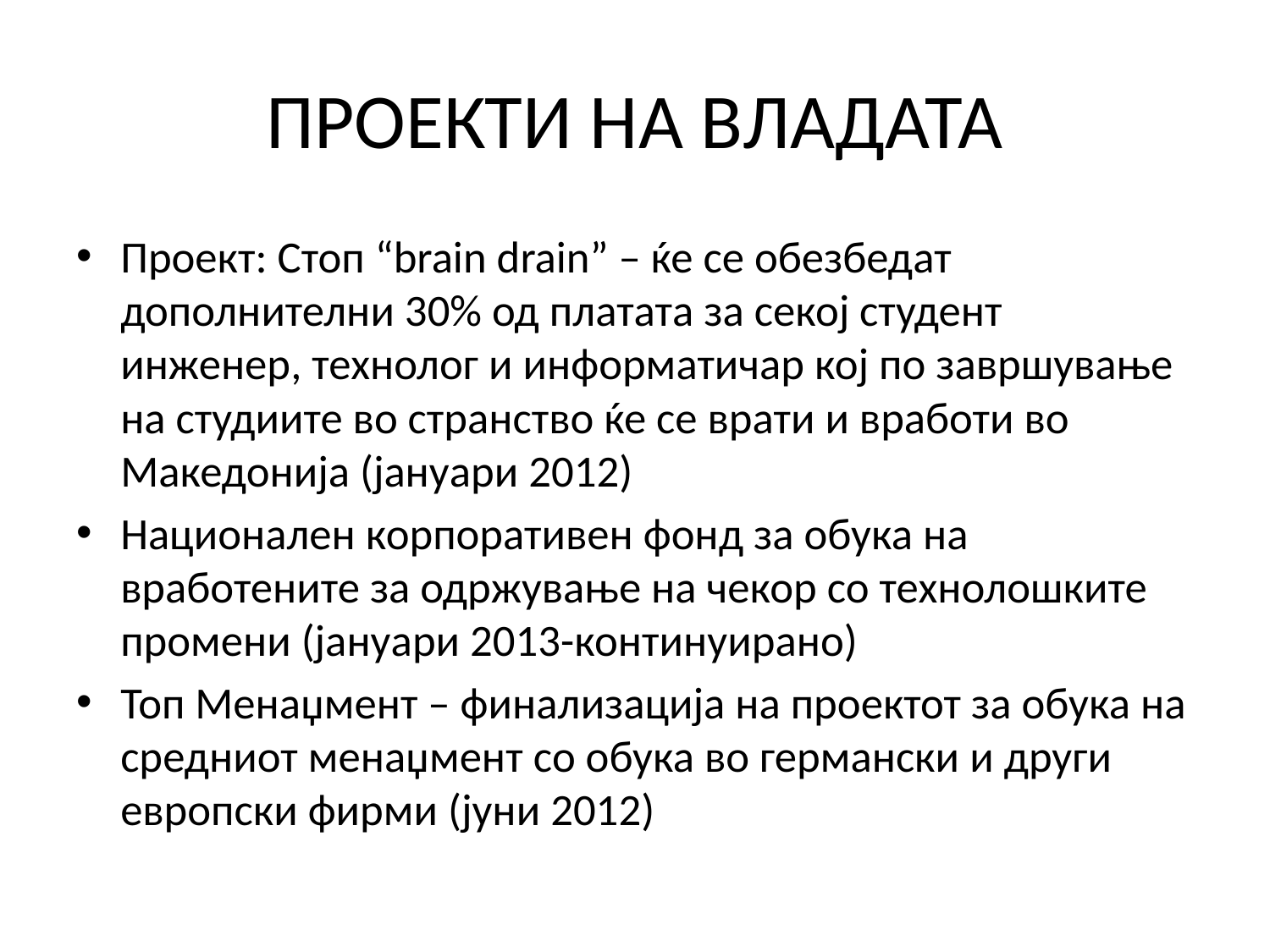

# ПРОЕКТИ НА ВЛАДАТА
Проект: Стоп “brain drain” – ќе се обезбедат дополнителни 30% од платата за секој студент инженер, технолог и информатичар кој по завршување на студиите во странство ќе се врати и вработи во Македонија (јануари 2012)
Национален корпоративен фонд за обука на вработените за одржување на чекор со технолошките промени (јануари 2013-континуирано)
Топ Менаџмент – финализација на проектот за обука на средниот менаџмент со обука во германски и други европски фирми (јуни 2012)